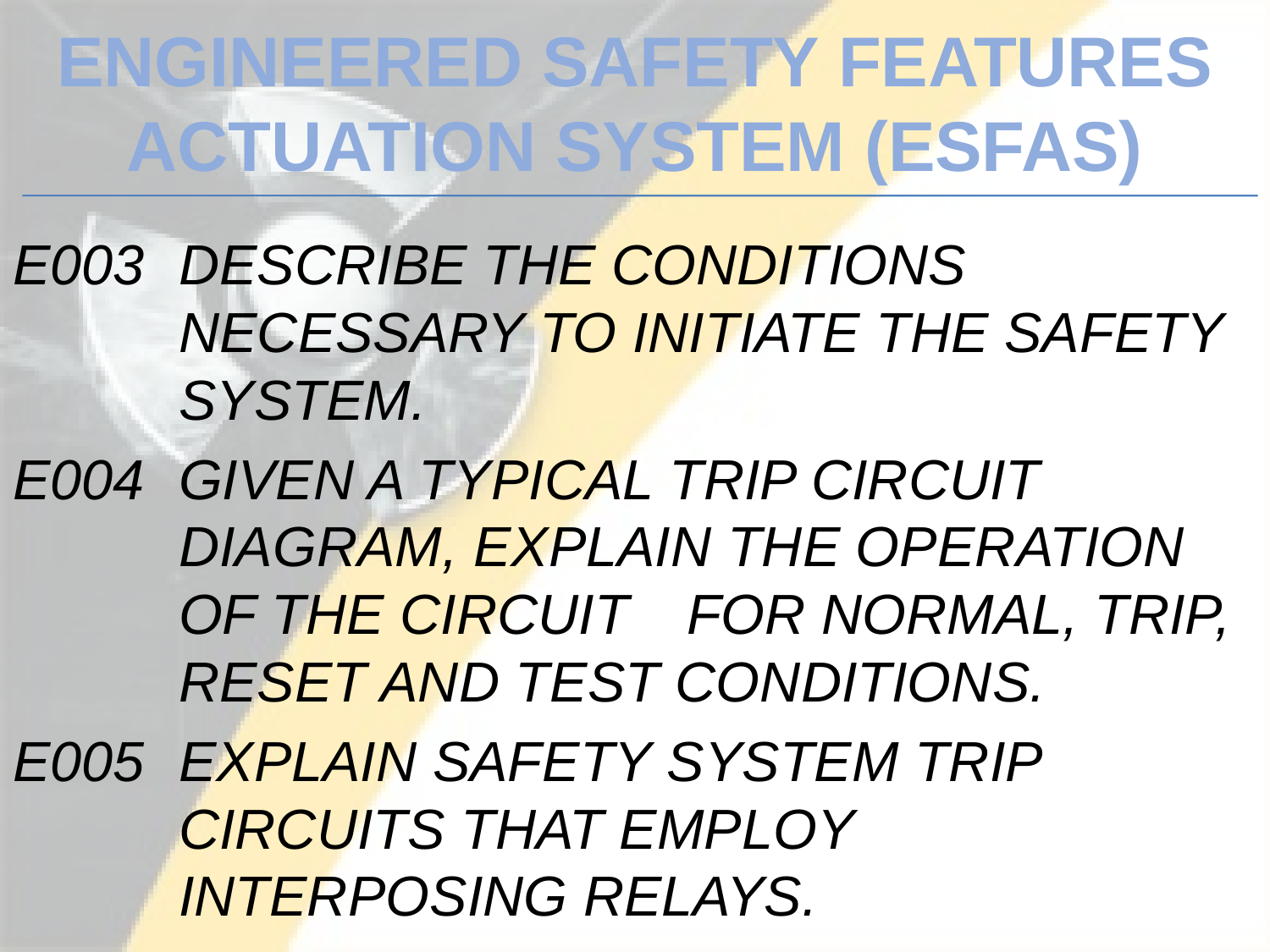

ENGINEERED SAFETY FEATURES ACTUATION SYSTEM (ESFAS)

E003	DESCRIBE THE CONDITIONS NECESSARY TO INITIATE THE SAFETY SYSTEM.
E004	GIVEN A TYPICAL TRIP CIRCUIT DIAGRAM, EXPLAIN THE OPERATION OF THE CIRCUIT 	FOR NORMAL, TRIP, RESET AND TEST CONDITIONS.
E005	EXPLAIN SAFETY SYSTEM TRIP CIRCUITS THAT EMPLOY INTERPOSING RELAYS.